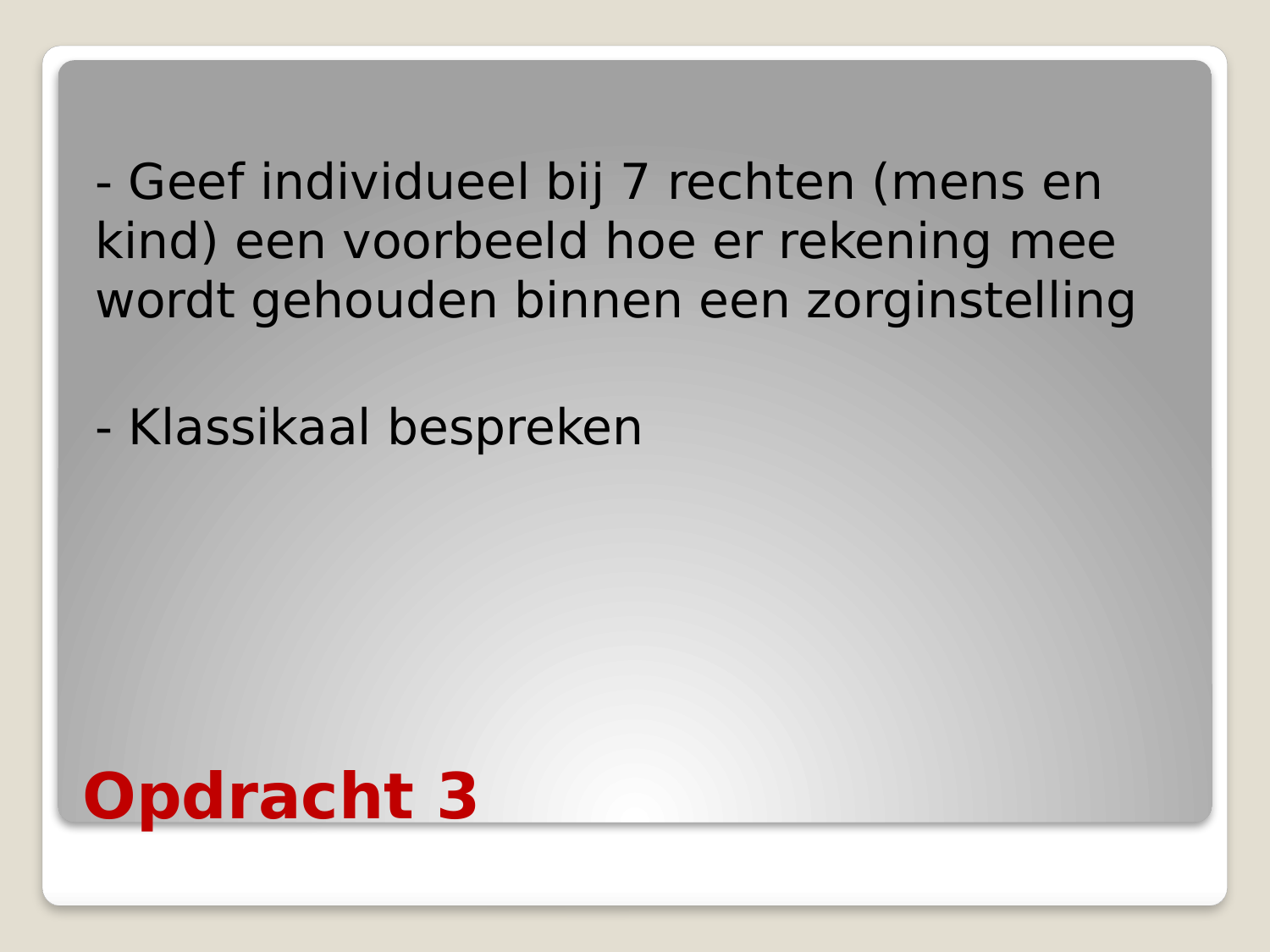

- Geef individueel bij 7 rechten (mens en kind) een voorbeeld hoe er rekening mee wordt gehouden binnen een zorginstelling

- Klassikaal bespreken

# Opdracht 3